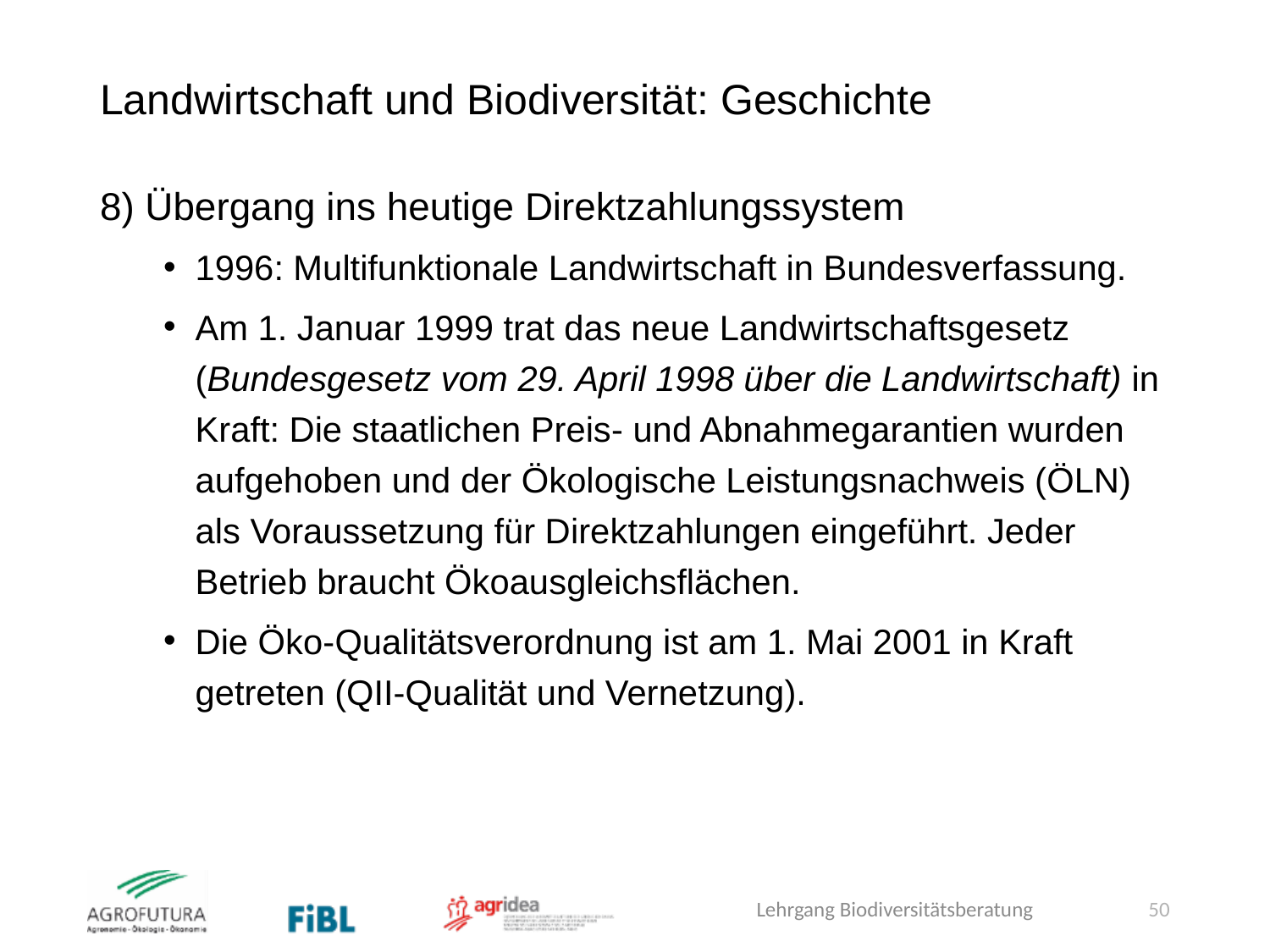

# Landwirtschaft und Biodiversität: Geschichte
8) Übergang ins heutige Direktzahlungssystem
1996: Multifunktionale Landwirtschaft in Bundesverfassung.
Am 1. Januar 1999 trat das neue Landwirtschaftsgesetz (Bundesgesetz vom 29. April 1998 über die Landwirtschaft) in Kraft: Die staatlichen Preis- und Abnahmegarantien wurden aufgehoben und der Ökologische Leistungsnachweis (ÖLN) als Voraussetzung für Direktzahlungen eingeführt. Jeder Betrieb braucht Ökoausgleichsflächen.
Die Öko-Qualitätsverordnung ist am 1. Mai 2001 in Kraft getreten (QII-Qualität und Vernetzung).
Lehrgang Biodiversitätsberatung
50